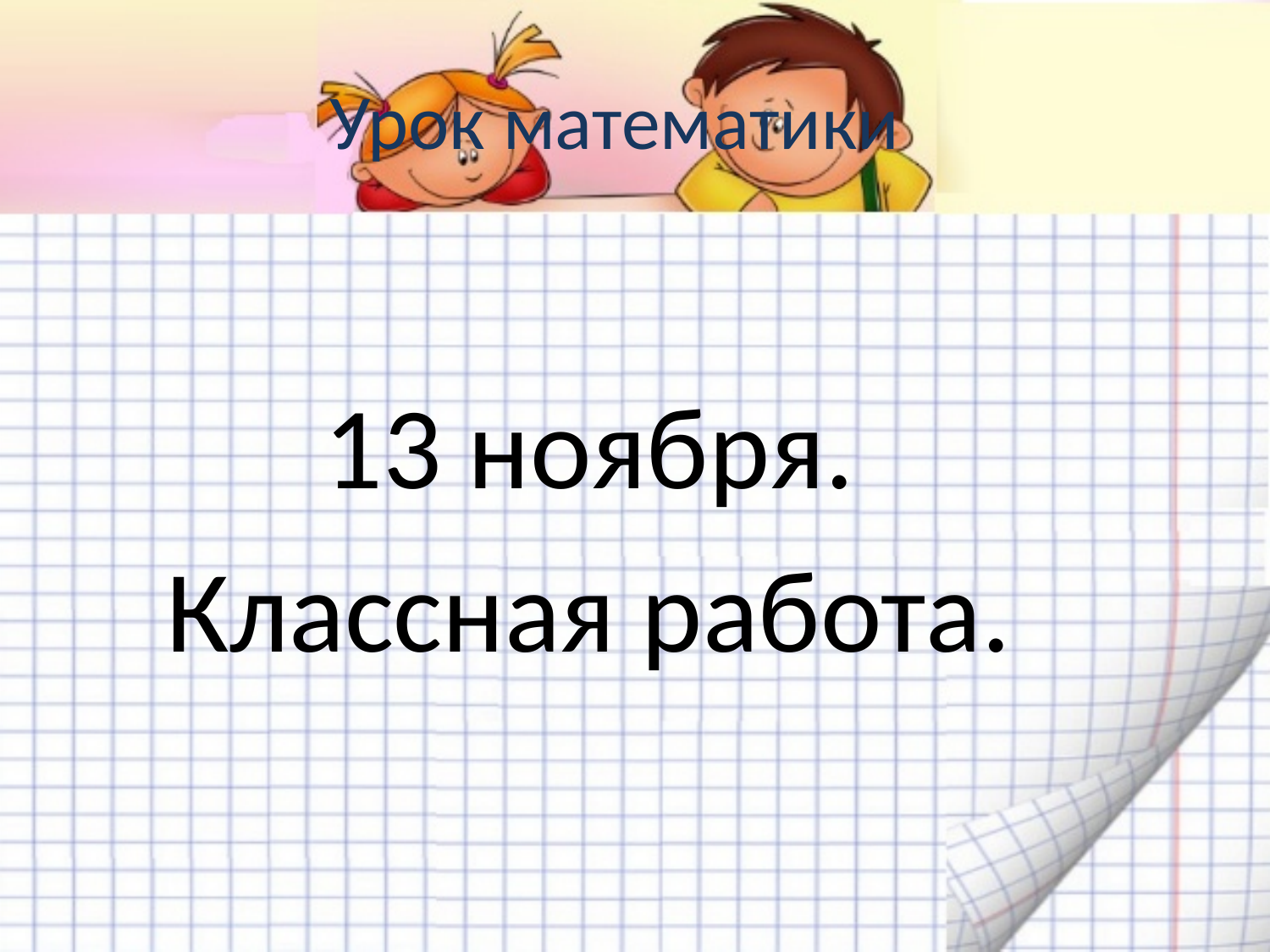

# Урок математики
13 ноября.
Классная работа.